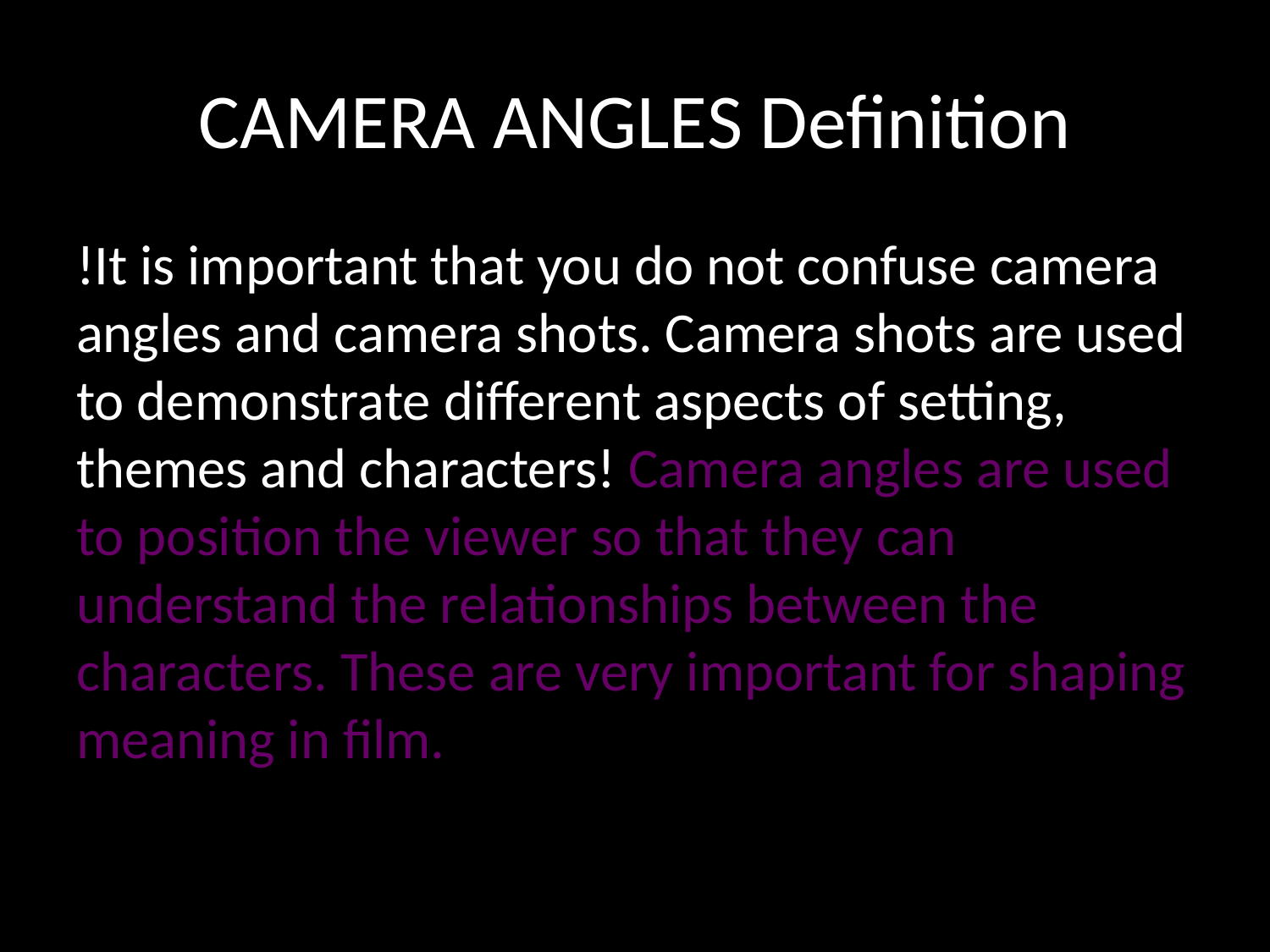

# CAMERA ANGLES Definition
!It is important that you do not confuse camera angles and camera shots. Camera shots are used to demonstrate different aspects of setting, themes and characters! Camera angles are used to position the viewer so that they can understand the relationships between the characters. These are very important for shaping meaning in film.